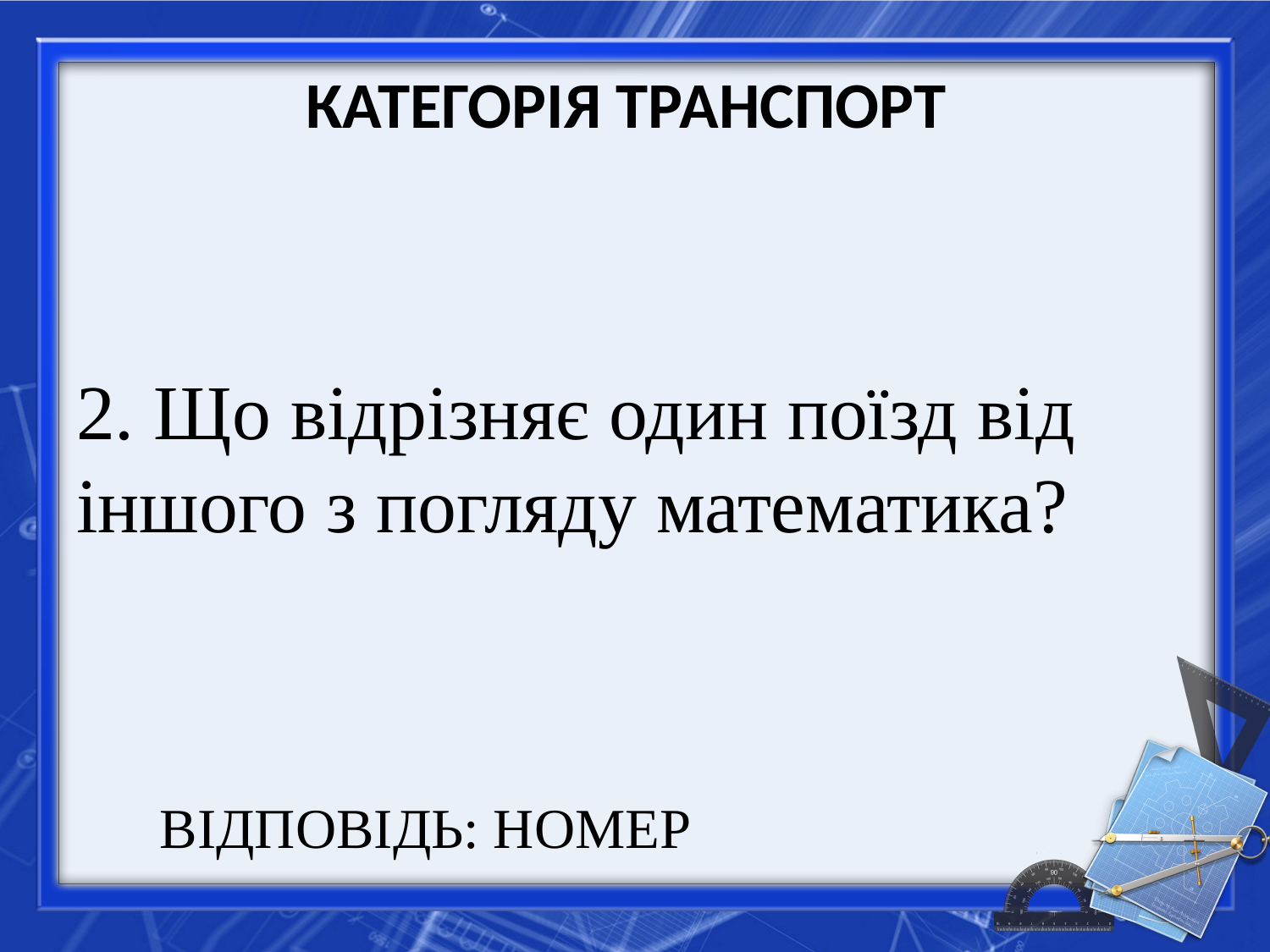

# КАТЕГОРІЯ ТРАНСПОРТ
2. Що відрізняє один поїзд від іншого з погляду математика?
ВІДПОВІДЬ: НОМЕР